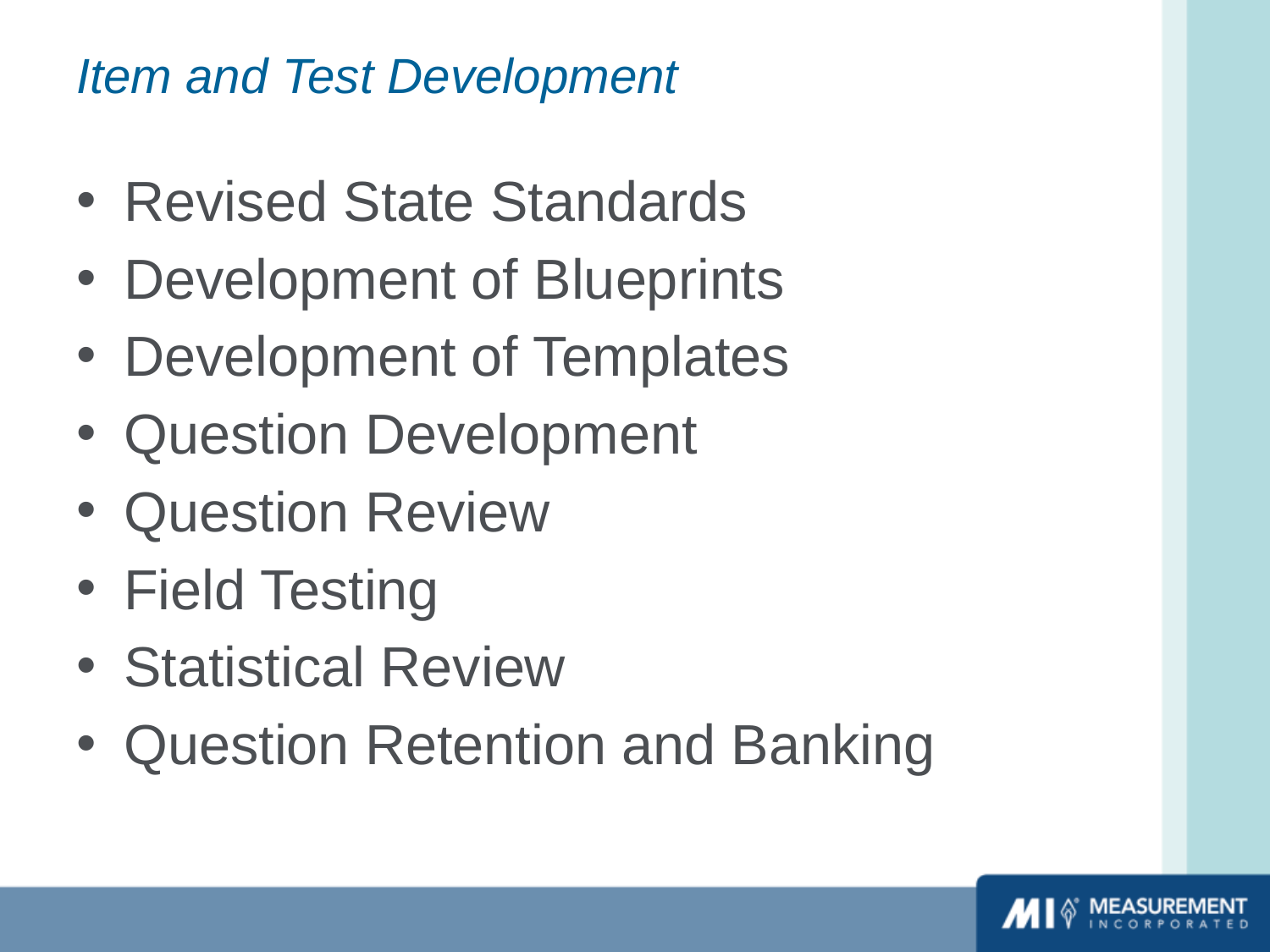

# Item and Test Development
Revised State Standards
Development of Blueprints
Development of Templates
Question Development
Question Review
Field Testing
Statistical Review
Question Retention and Banking